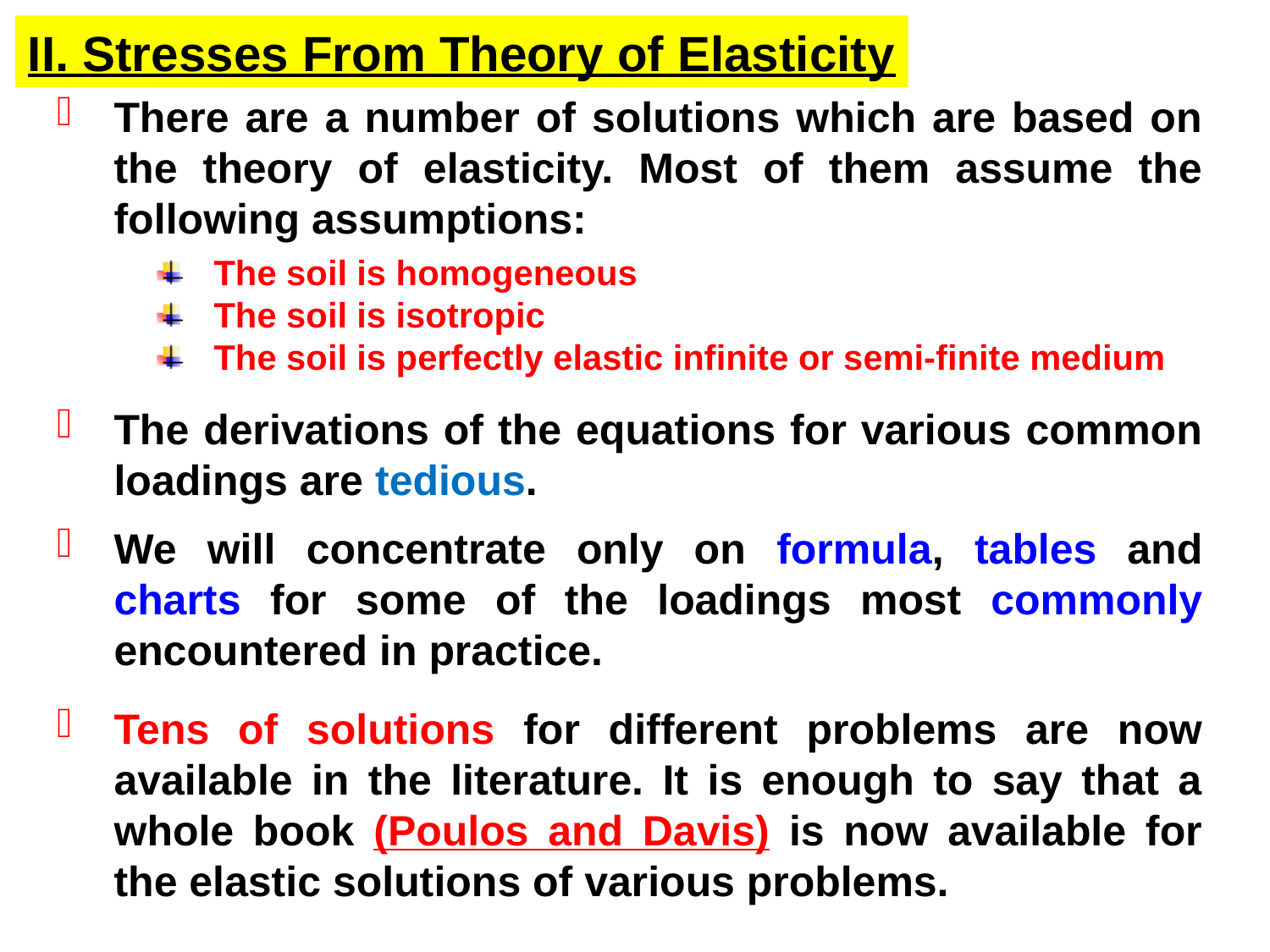

II. Stresses From Theory of Elasticity
There are a number of solutions which are based on the theory of elasticity. Most of them assume the following assumptions:
The soil is homogeneous
The soil is isotropic
The soil is perfectly elastic infinite or semi-finite medium
The derivations of the equations for various common loadings are tedious.
We will concentrate only on formula, tables and charts for some of the loadings most commonly encountered in practice.
Tens of solutions for different problems are now available in the literature. It is enough to say that a whole book (Poulos and Davis) is now available for the elastic solutions of various problems.